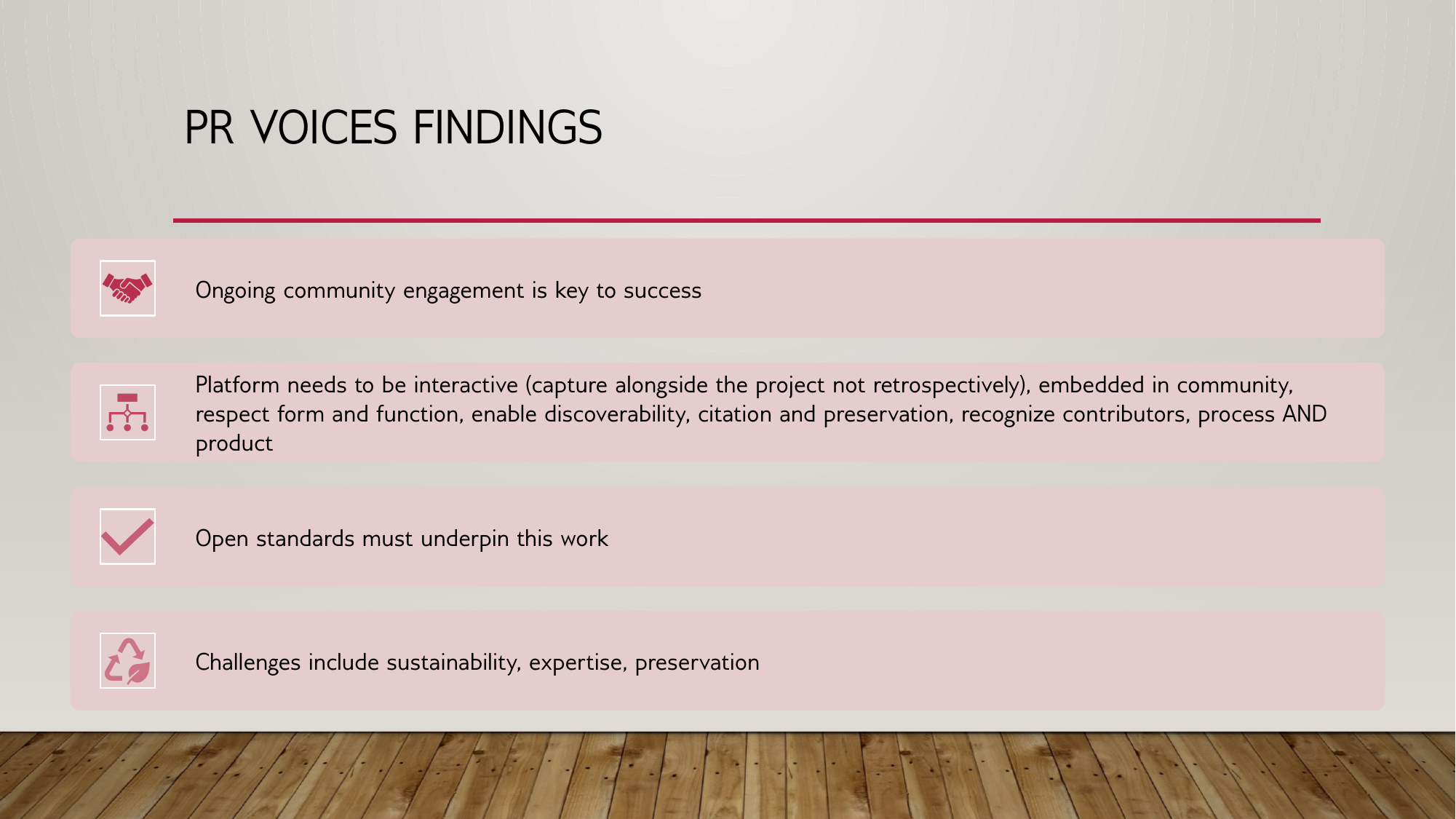

# PR Voices findings
Ongoing community engagement is key to success
Platform needs to be interactive (capture alongside the project not retrospectively), embedded in community, respect form and function, enable discoverability, citation and preservation, recognize contributors, process AND product
Open standards must underpin this work
Challenges include sustainability, expertise, preservation